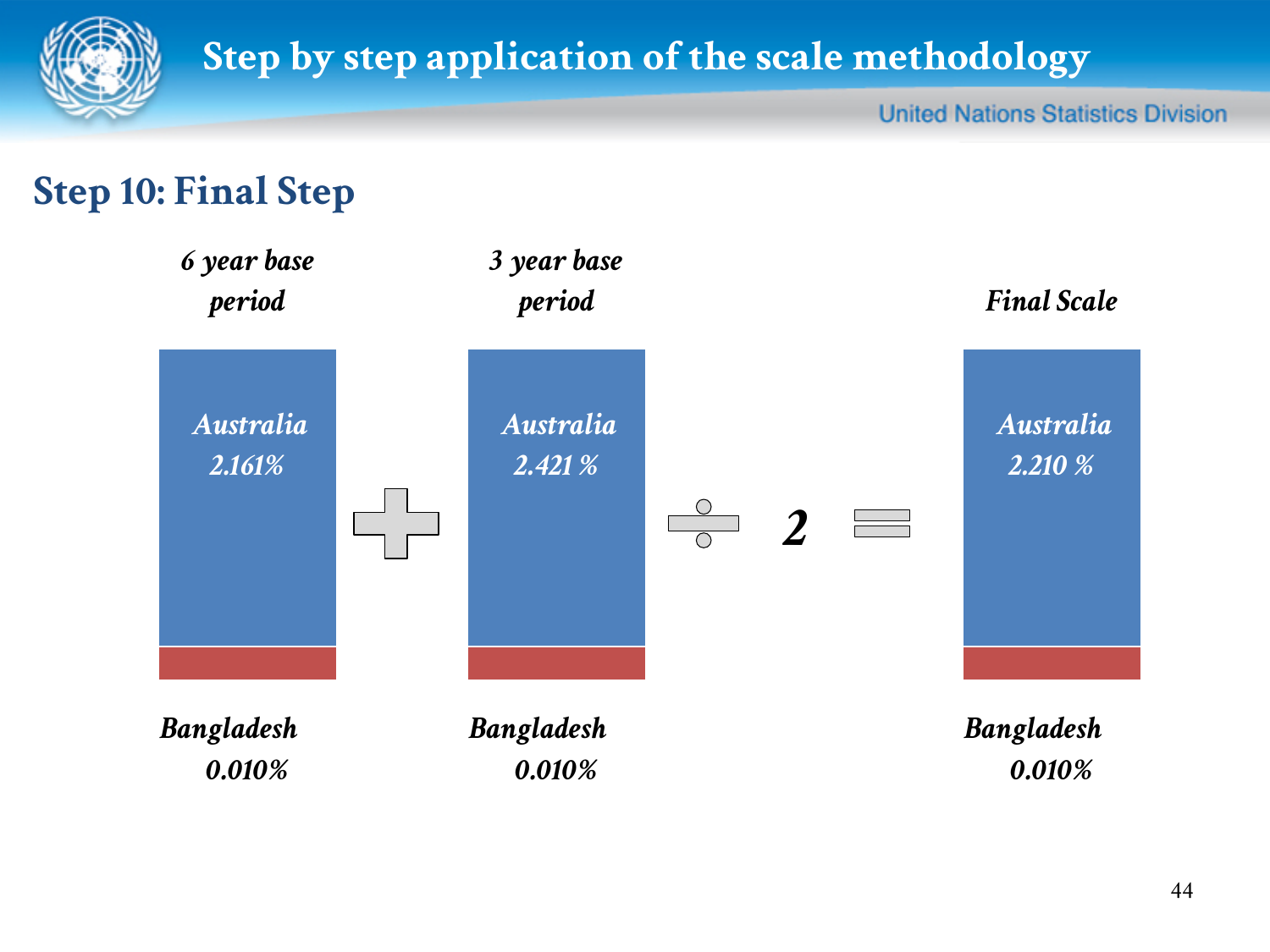

Step by step application of the scale methodology
Step 10: Final Step
| 6 year base period |
| --- |
| Australia 2.161% |
|  |
| Bangladesh 0.010% |
| 3 year base period |
| --- |
| Australia 2.421 % |
|  |
| Bangladesh 0.010% |
| Final Scale |
| --- |
| Australia 2.210 % |
|  |
| Bangladesh 0.010% |

2

44